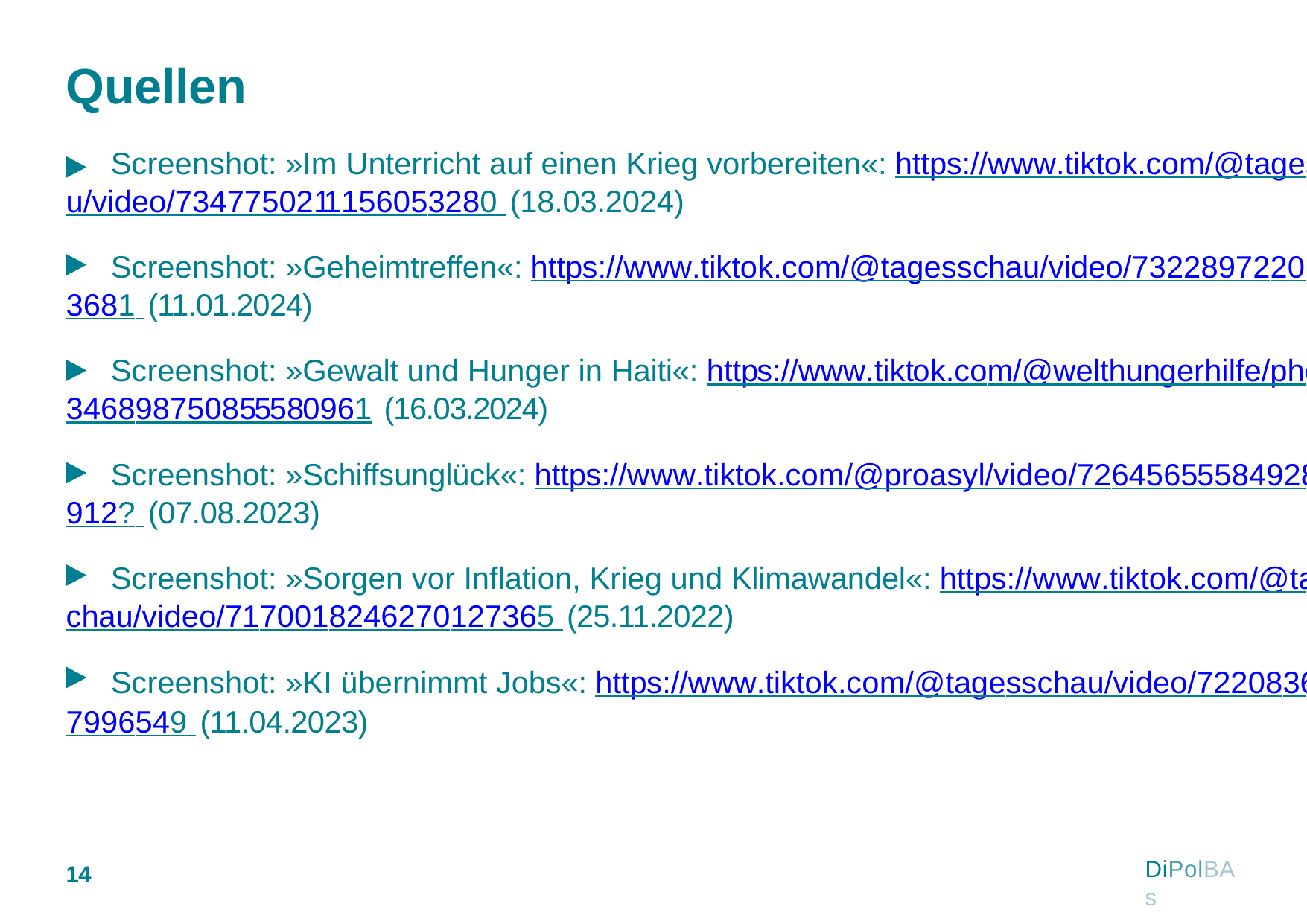

# Quellen
Screenshot: »Im Unterricht auf einen Krieg vorbereiten«: https://www.tiktok.com/@tagesschau/video/7347750211156053280 (18.03.2024)
Screenshot: »Geheimtreffen«: https://www.tiktok.com/@tagesschau/video/7322897220179643681 (11.01.2024)
Screenshot: »Gewalt und Hunger in Haiti«: https://www.tiktok.com/@welthungerhilfe/photo/7346898750855580961 (16.03.2024)
Screenshot: »Schiffsunglück«: https://www.tiktok.com/@proasyl/video/7264565558492826912? (07.08.2023)
Screenshot: »Sorgen vor Inflation, Krieg und Klimawandel«: https://www.tiktok.com/@tagesschau/video/7170018246270127365 (25.11.2022)
Screenshot: »KI übernimmt Jobs«: https://www.tiktok.com/@tagesschau/video/7220836246937996549 (11.04.2023)

DiPolBAs
14